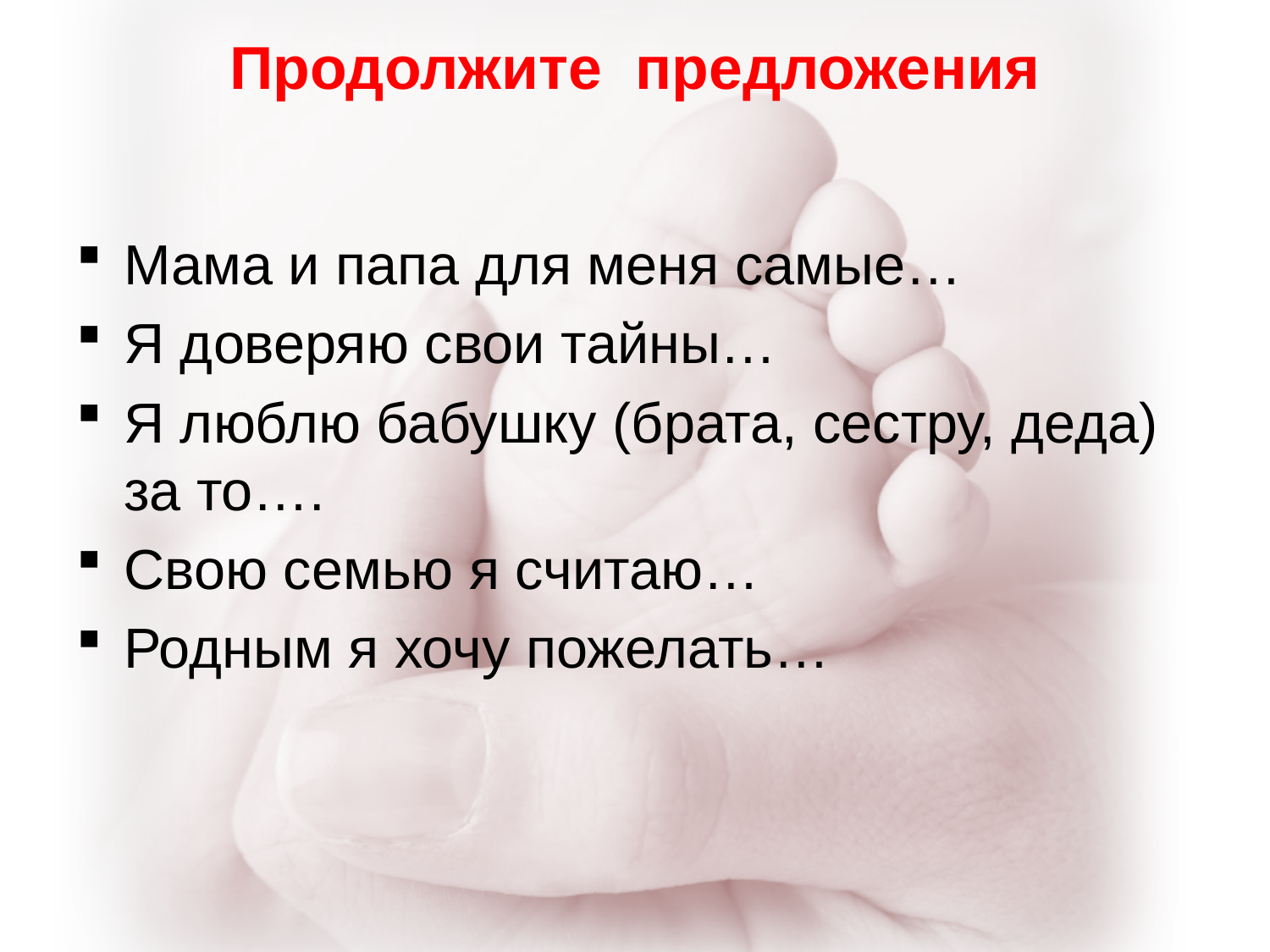

# Продолжите  предложения
Мама и папа для меня самые…
Я доверяю свои тайны…
Я люблю бабушку (брата, сестру, деда) за то….
Свою семью я считаю…
Родным я хочу пожелать…